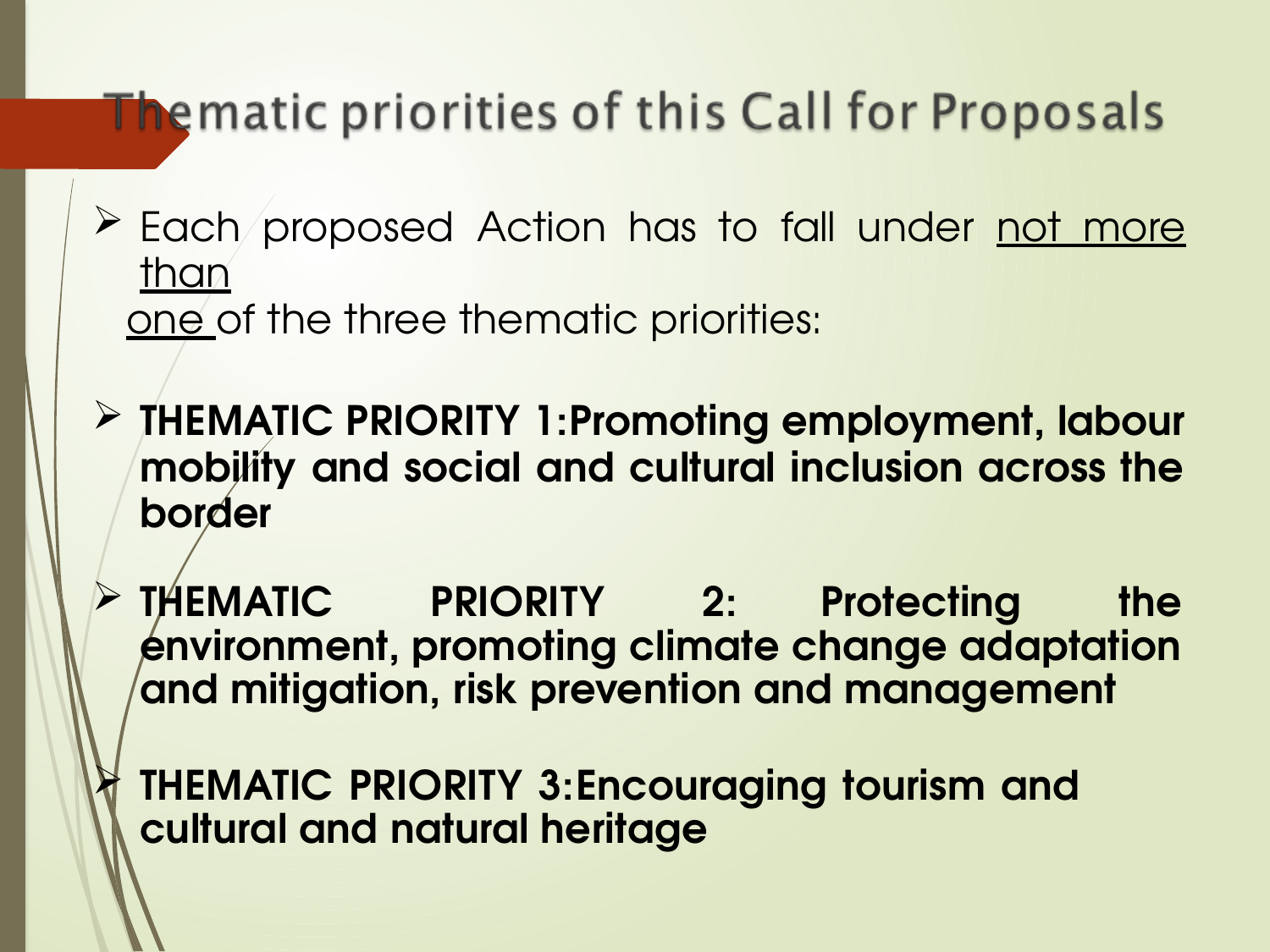

Each proposed Action has to fall under not more than
one of the three thematic priorities:

THEMATIC PRIORITY 1:Promoting employment, labour mobility and social and cultural inclusion across the border

THEMATIC PRIORITY 2:	Protecting the environment, promoting climate change adaptation and mitigation, risk prevention and management

THEMATIC PRIORITY 3:Encouraging tourism and cultural and natural heritage